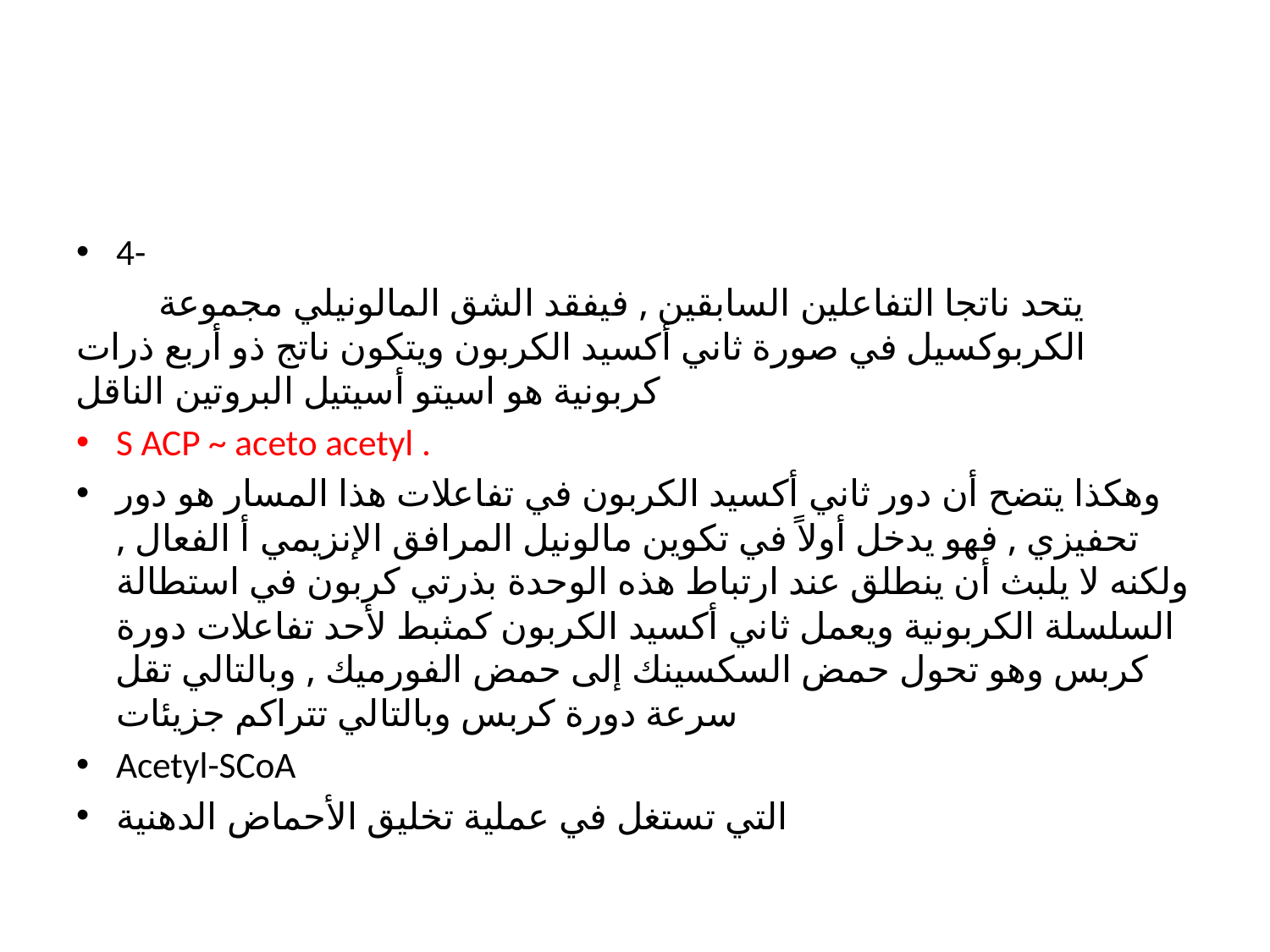

4-
	يتحد ناتجا التفاعلين السابقين , فيفقد الشق المالونيلي مجموعة الكربوكسيل في صورة ثاني أكسيد الكربون ويتكون ناتج ذو أربع ذرات كربونية هو اسيتو أسيتيل البروتين الناقل
S ACP ~ aceto acetyl .
وهكذا يتضح أن دور ثاني أكسيد الكربون في تفاعلات هذا المسار هو دور تحفيزي , فهو يدخل أولاً في تكوين مالونيل المرافق الإنزيمي أ الفعال , ولكنه لا يلبث أن ينطلق عند ارتباط هذه الوحدة بذرتي كربون في استطالة السلسلة الكربونية ويعمل ثاني أكسيد الكربون كمثبط لأحد تفاعلات دورة كربس وهو تحول حمض السكسينك إلى حمض الفورميك , وبالتالي تقل سرعة دورة كربس وبالتالي تتراكم جزيئات
Acetyl-SCoA
التي تستغل في عملية تخليق الأحماض الدهنية